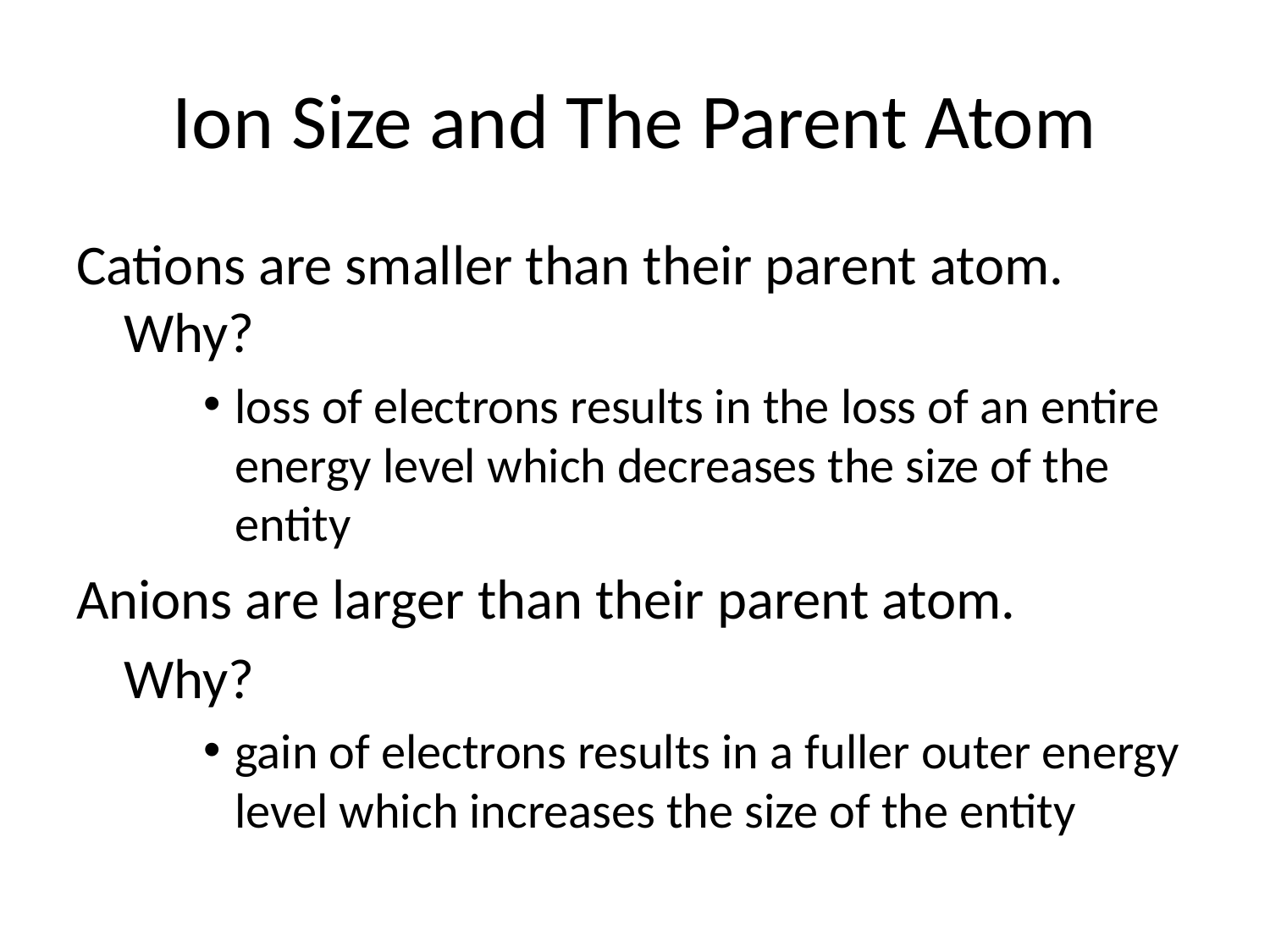

# Ion Size and The Parent Atom
Cations are smaller than their parent atom. Why?
loss of electrons results in the loss of an entire energy level which decreases the size of the entity
Anions are larger than their parent atom.
	Why?
gain of electrons results in a fuller outer energy level which increases the size of the entity